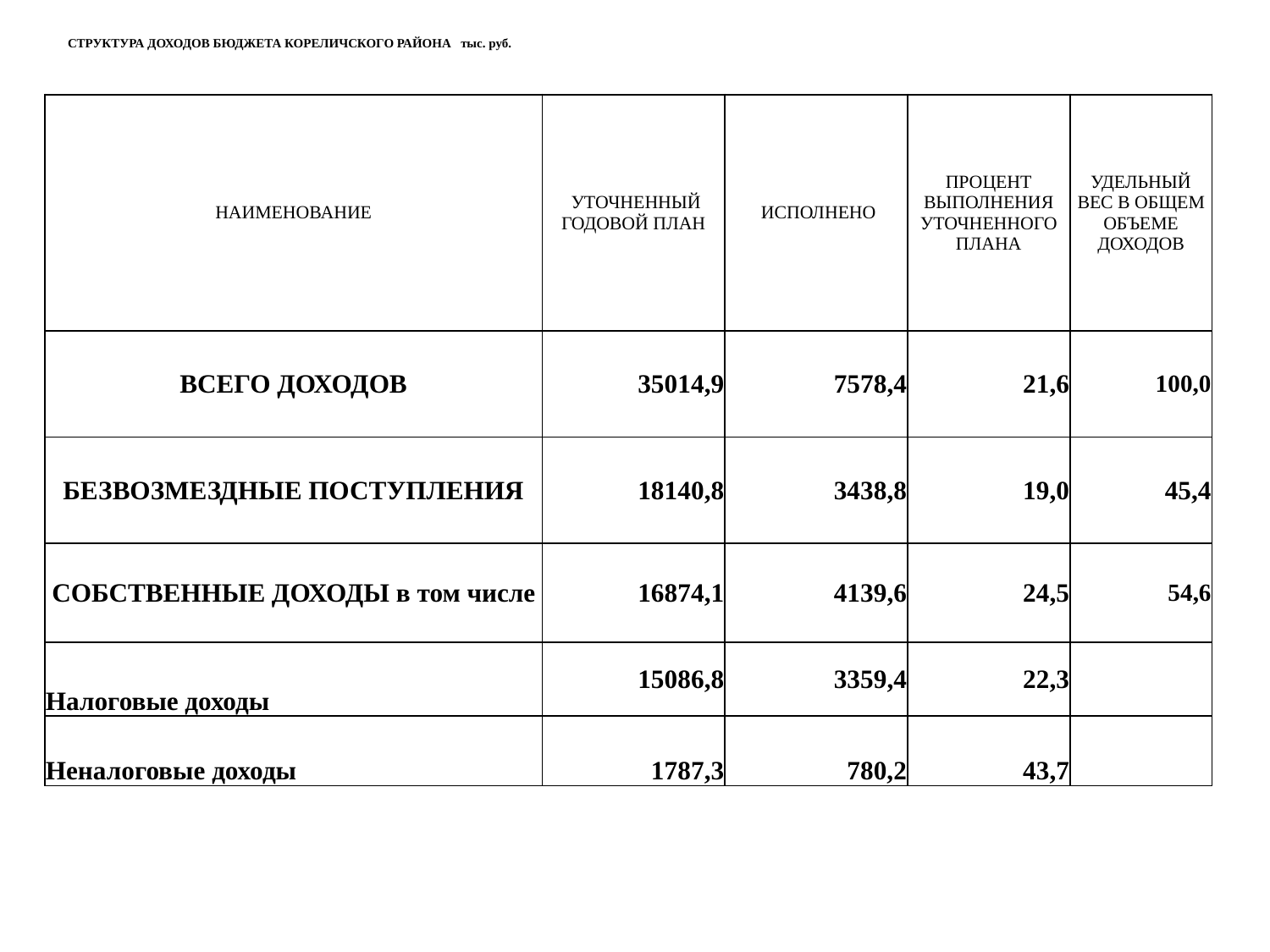

# СТРУКТУРА ДОХОДОВ БЮДЖЕТА КОРЕЛИЧСКОГО РАЙОНА   тыс. руб.
| НАИМЕНОВАНИЕ | УТОЧНЕННЫЙ ГОДОВОЙ ПЛАН | ИСПОЛНЕНО | ПРОЦЕНТ ВЫПОЛНЕНИЯ УТОЧНЕННОГО ПЛАНА | УДЕЛЬНЫЙ ВЕС В ОБЩЕМ ОБЪЕМЕ ДОХОДОВ |
| --- | --- | --- | --- | --- |
| ВСЕГО ДОХОДОВ | 35014,9 | 7578,4 | 21,6 | 100,0 |
| БЕЗВОЗМЕЗДНЫЕ ПОСТУПЛЕНИЯ | 18140,8 | 3438,8 | 19,0 | 45,4 |
| СОБСТВЕННЫЕ ДОХОДЫ в том числе | 16874,1 | 4139,6 | 24,5 | 54,6 |
| Налоговые доходы | 15086,8 | 3359,4 | 22,3 |  |
| Неналоговые доходы | 1787,3 | 780,2 | 43,7 |  |